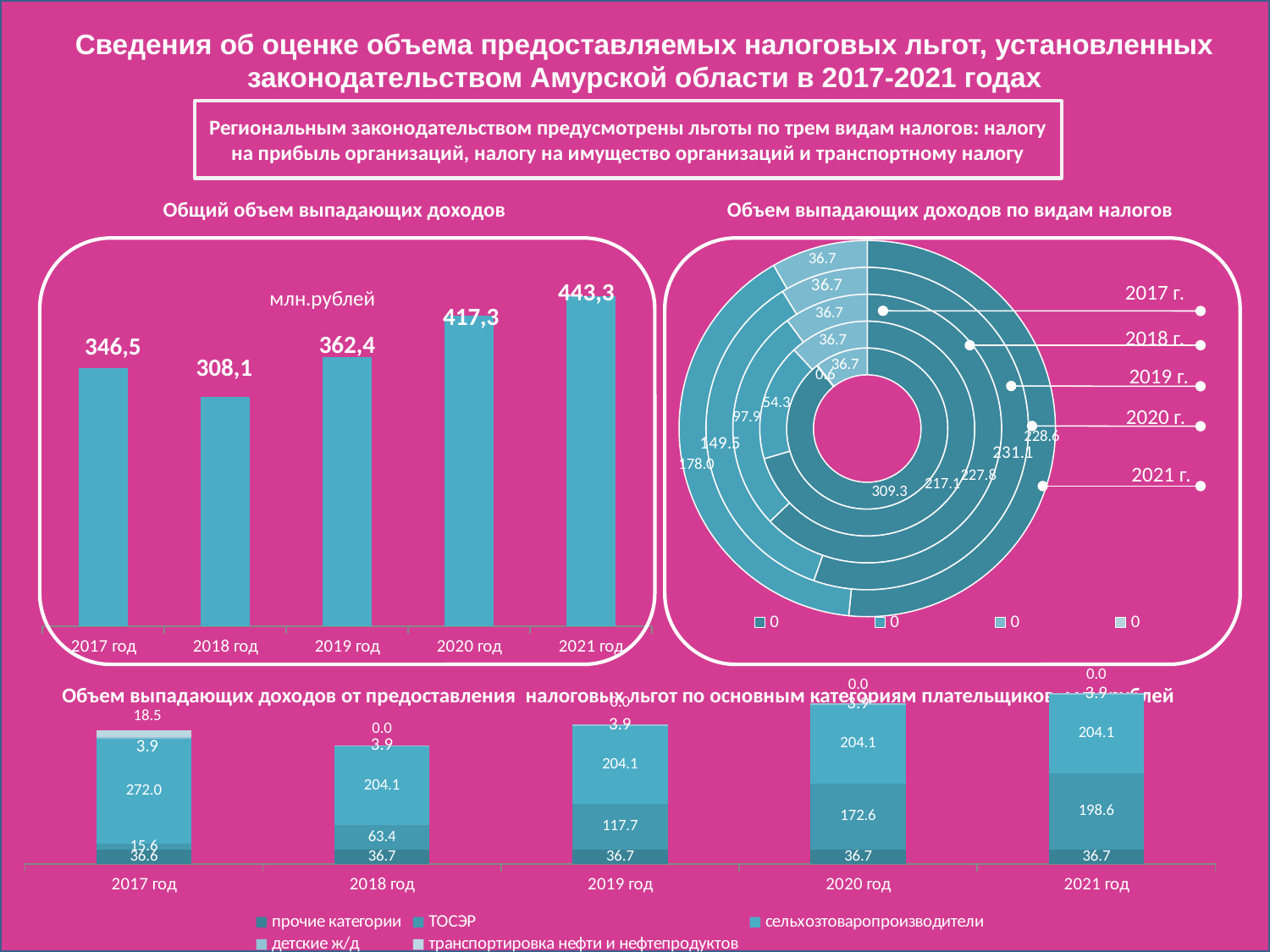

Сведения об оценке объема предоставляемых налоговых льгот, установленных законодательством Амурской области в 2017-2021 годах
Региональным законодательством предусмотрены льготы по трем видам налогов: налогу на прибыль организаций, налогу на имущество организаций и транспортному налогу
Объем выпадающих доходов по видам налогов
Общий объем выпадающих доходов

[unsupported chart]

### Chart

| Category | Выпадающие доходы, всего |
|---|---|
| 2017 год | 346.54980000000023 |
| 2018 год | 308.1140000000002 |
| 2019 год | 362.41399999999976 |
| 2020 год | 417.3139999999998 |
| 2021 год | 443.3139999999998 |
млн.рублей
443,3
2017 г.
417,3
2018 г.
362,4
346,5
308,1
2019 г.
2020 г.
2021 г.
Объем выпадающих доходов от предоставления  налоговых льгот по основным категориям плательщиков, млн.рублей

### Chart

| Category | прочие категории | ТОСЭР | сельхозтоваропроизводители | детские ж/д | транспортировка нефти и нефтепродуктов |
|---|---|---|---|---|---|
| 2017 год | 36.600000000000065 | 15.57 | 272.0 | 3.866899999999999 | 18.512900000000005 |
| 2018 год | 36.70000000000004 | 63.4 | 204.147 | 3.867 | 0.0 |
| 2019 год | 36.70000000000001 | 117.7 | 204.147 | 3.867 | 0.0 |
| 2020 год | 36.70000000000001 | 172.6 | 204.147 | 3.867 | 0.0 |
| 2021 год | 36.70000000000001 | 198.6 | 204.147 | 3.867 | 0.0 |